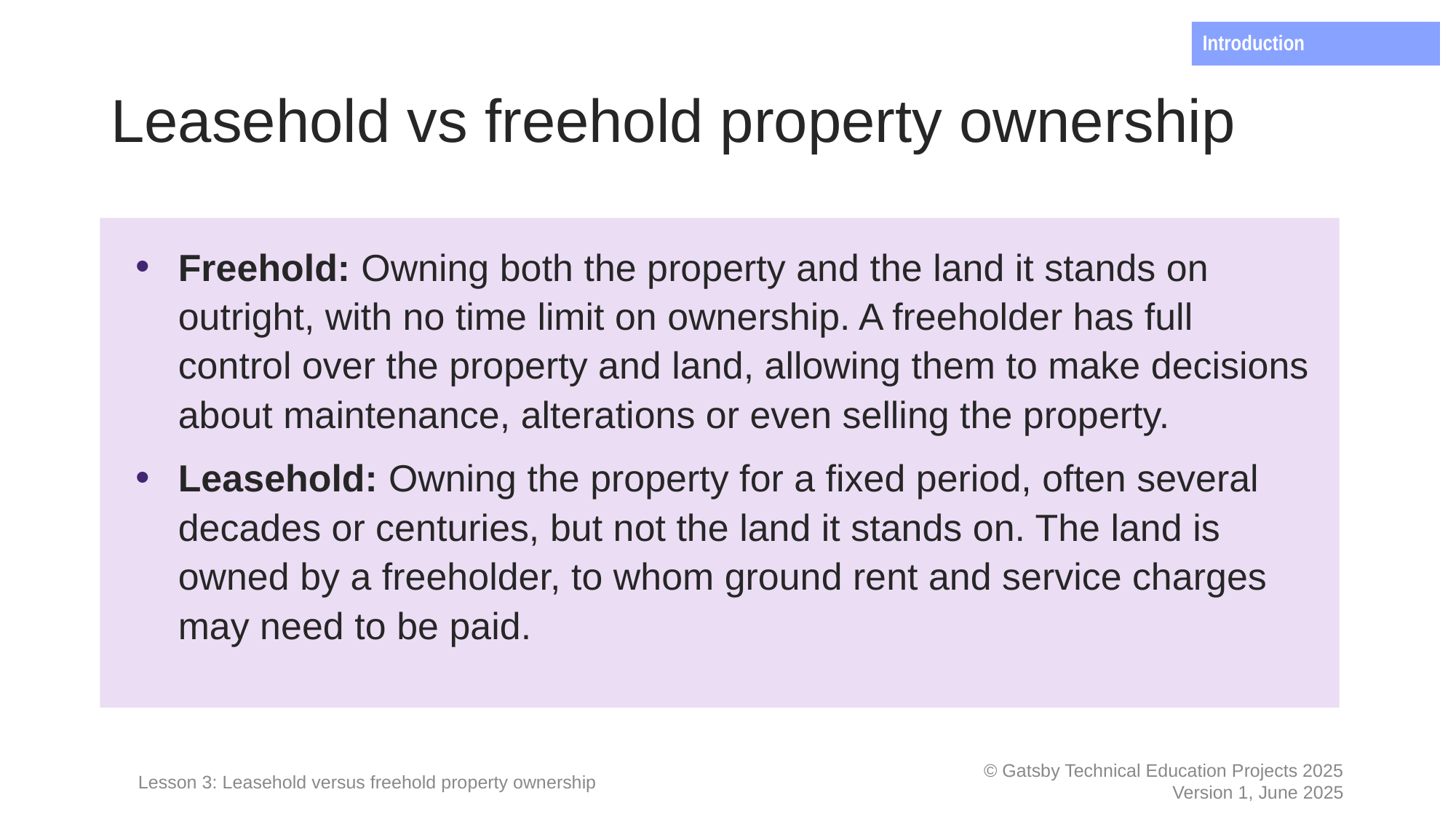

Introduction
# Leasehold vs freehold property ownership
Freehold: Owning both the property and the land it stands on outright, with no time limit on ownership. A freeholder has full control over the property and land, allowing them to make decisions about maintenance, alterations or even selling the property.
Leasehold: Owning the property for a fixed period, often several decades or centuries, but not the land it stands on. The land is owned by a freeholder, to whom ground rent and service charges may need to be paid.
Lesson 3: Leasehold versus freehold property ownership